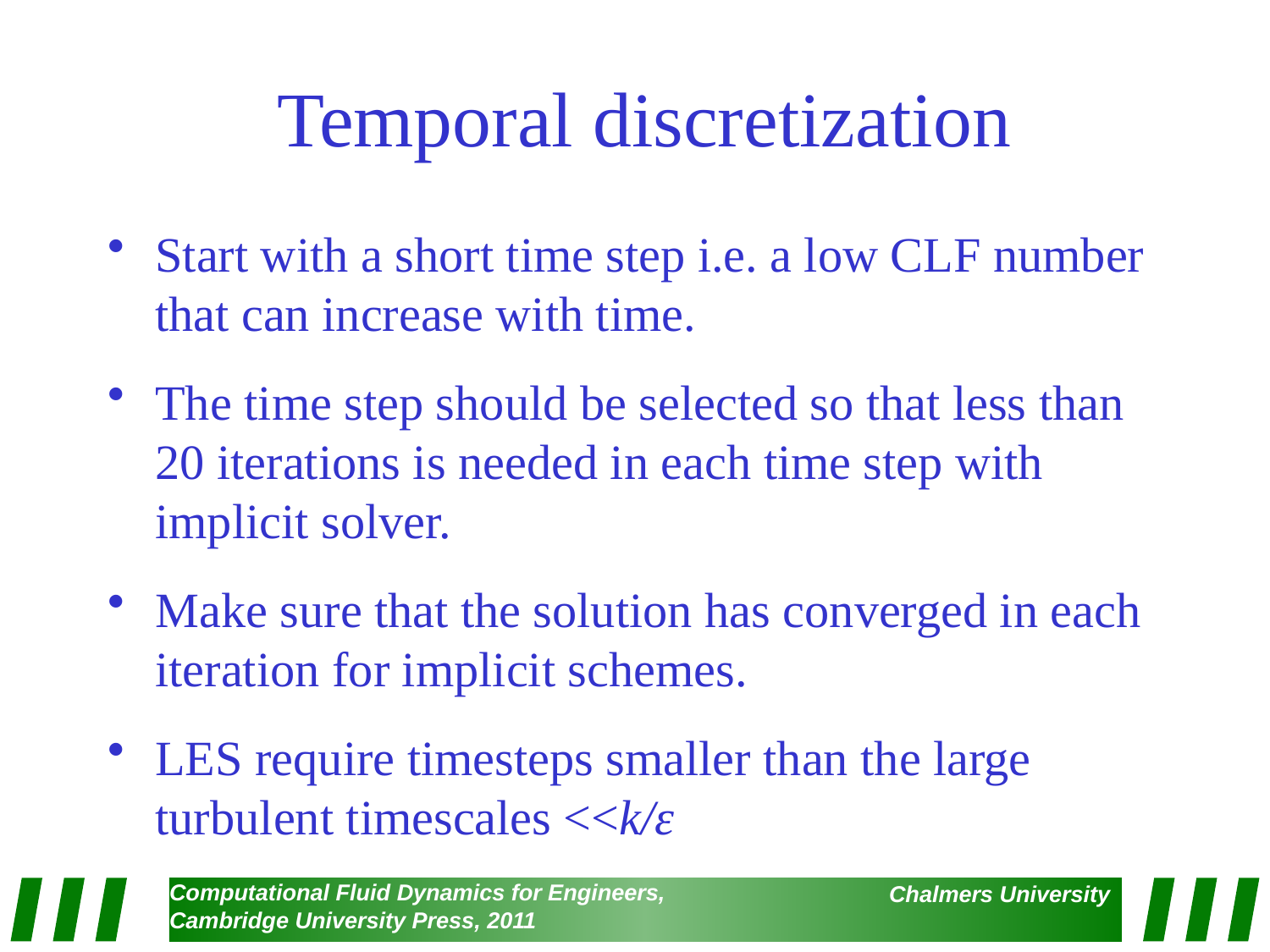

# Temporal discretization
Start with a short time step i.e. a low CLF number that can increase with time.

The time step should be selected so that less than 20 iterations is needed in each time step with implicit solver.

Make sure that the solution has converged in each iteration for implicit schemes.

LES require timesteps smaller than the large turbulent timescales <<k/ε